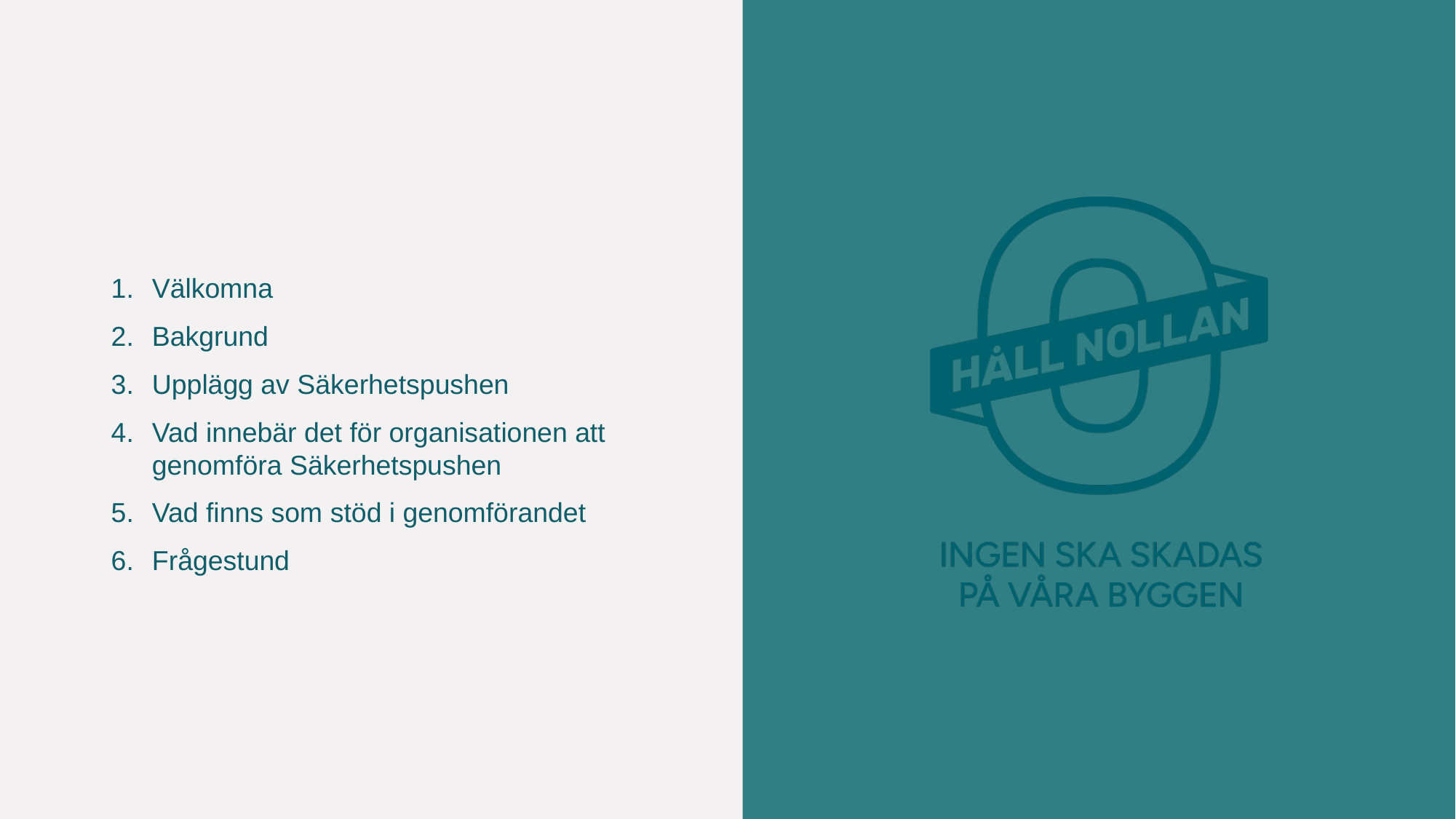

#
Välkomna
Bakgrund
Upplägg av Säkerhetspushen
Vad innebär det för organisationen att genomföra Säkerhetspushen
Vad finns som stöd i genomförandet
Frågestund